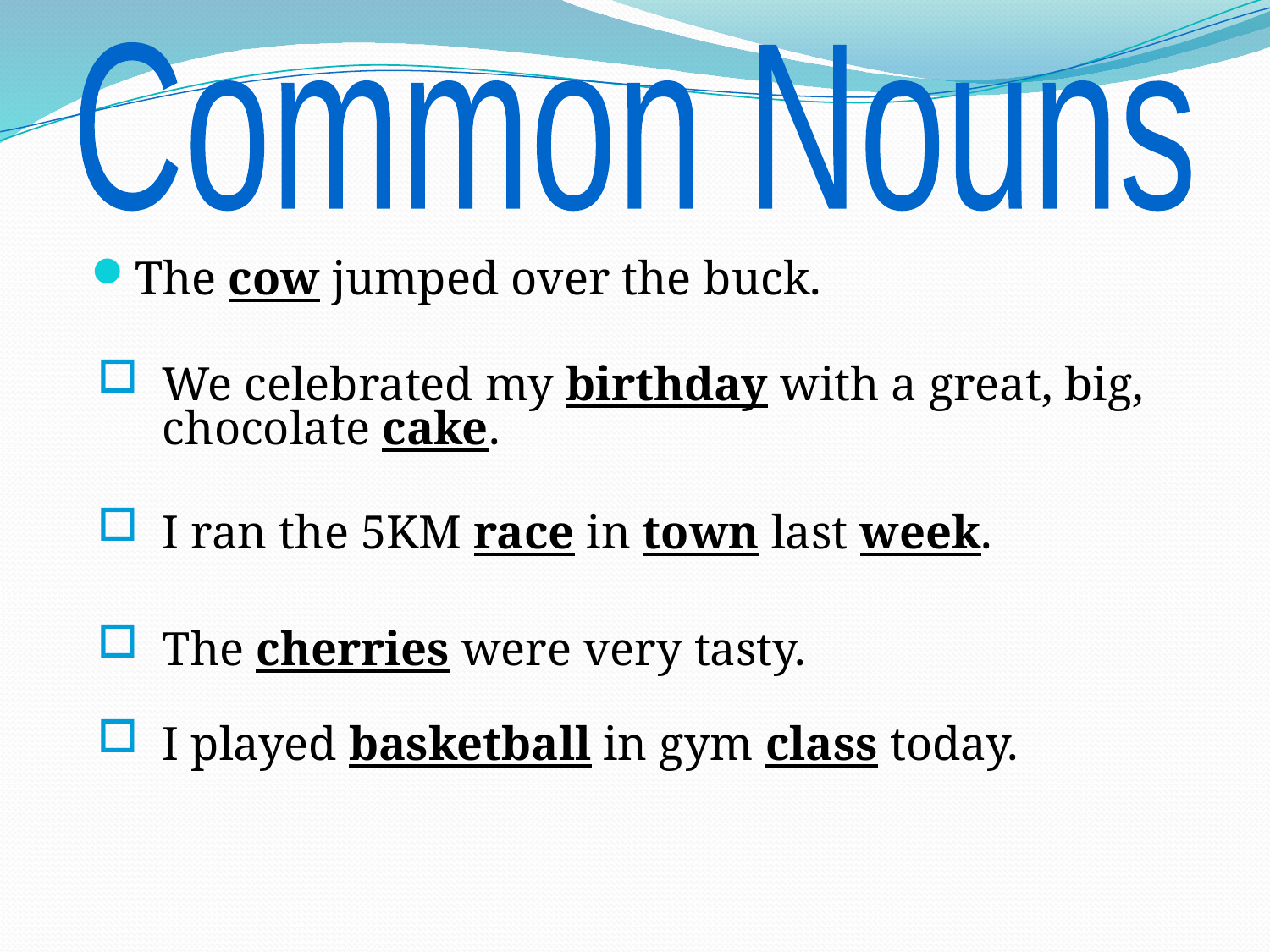

Common Nouns
The cow jumped over the buck.
We celebrated my birthday with a great, big, chocolate cake.
I ran the 5KM race in town last week.
The cherries were very tasty.

I played basketball in gym class today.